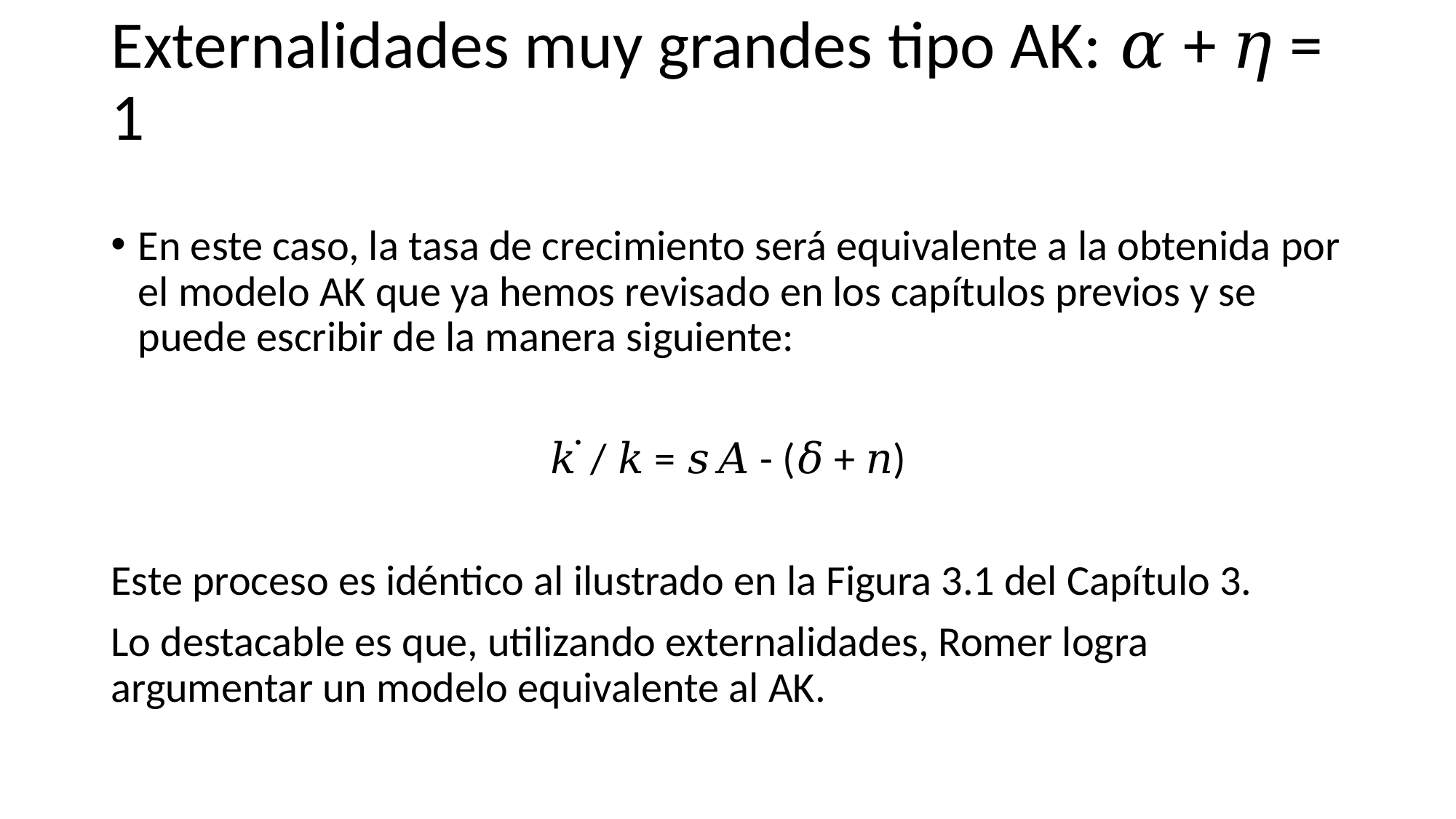

# Externalidades muy grandes tipo AK: 𝛼 + 𝜂 = 1
En este caso, la tasa de crecimiento será equivalente a la obtenida por el modelo AK que ya hemos revisado en los capítulos previos y se puede escribir de la manera siguiente:

𝑘 ̇/ 𝑘 = 𝑠𝐴 - (𝛿 + 𝑛)

Este proceso es idéntico al ilustrado en la Figura 3.1 del Capítulo 3.
Lo destacable es que, utilizando externalidades, Romer logra argumentar un modelo equivalente al AK.